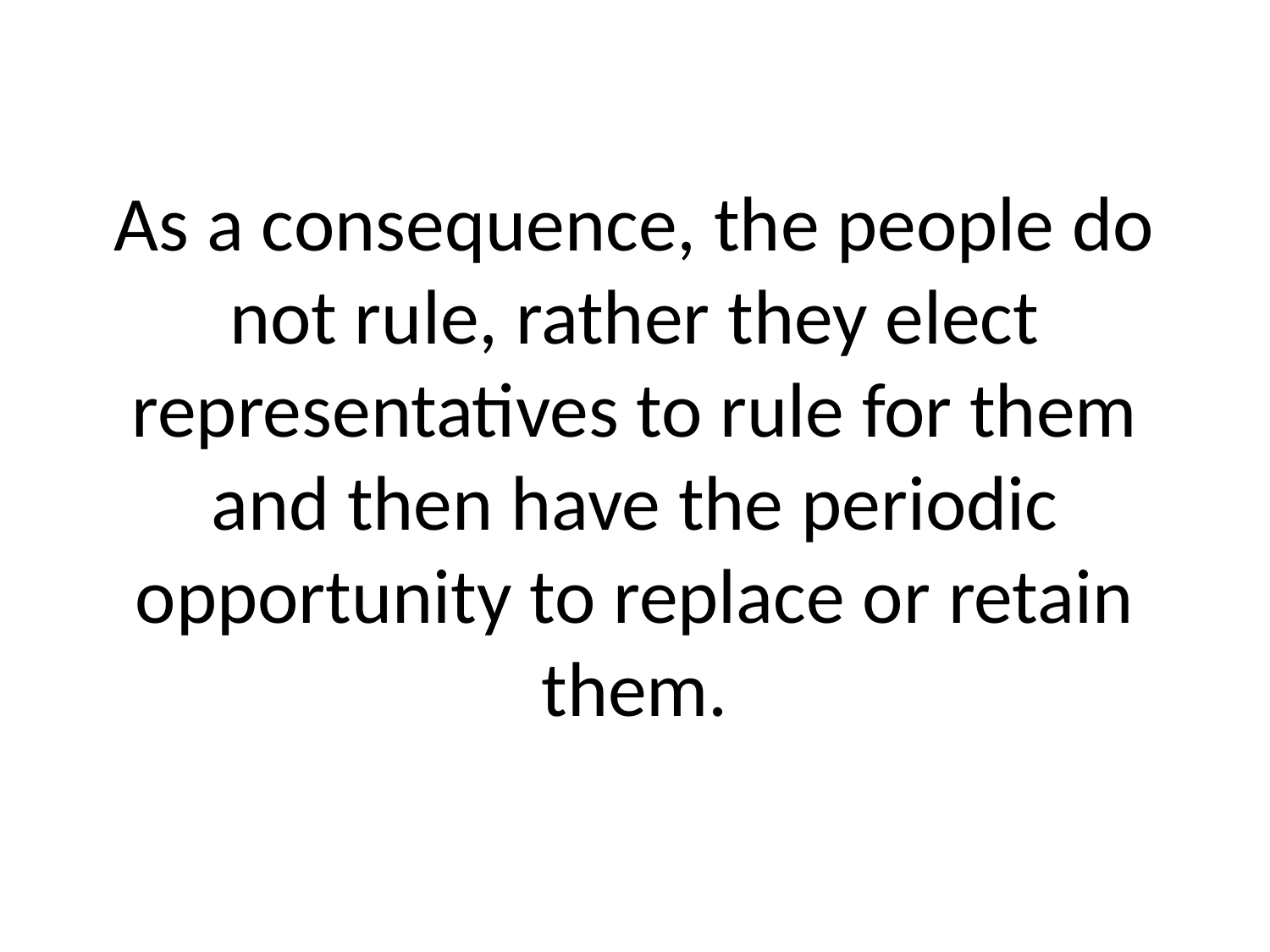

# As a consequence, the people do not rule, rather they elect representatives to rule for them and then have the periodic opportunity to replace or retain them.